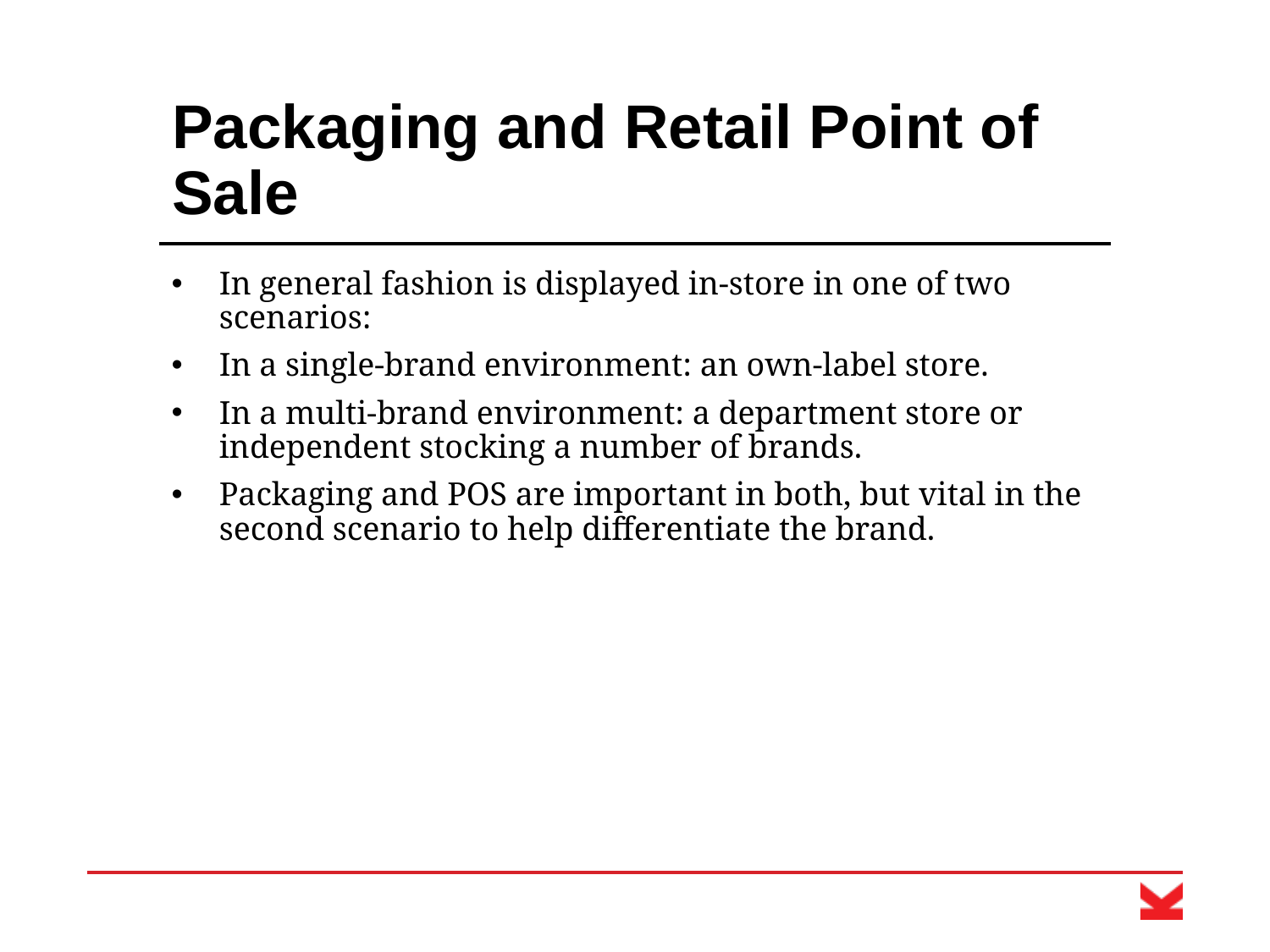

# Packaging and Retail Point of Sale
In general fashion is displayed in-store in one of two scenarios:
In a single-brand environment: an own-label store.
In a multi-brand environment: a department store or independent stocking a number of brands.
Packaging and POS are important in both, but vital in the second scenario to help differentiate the brand.